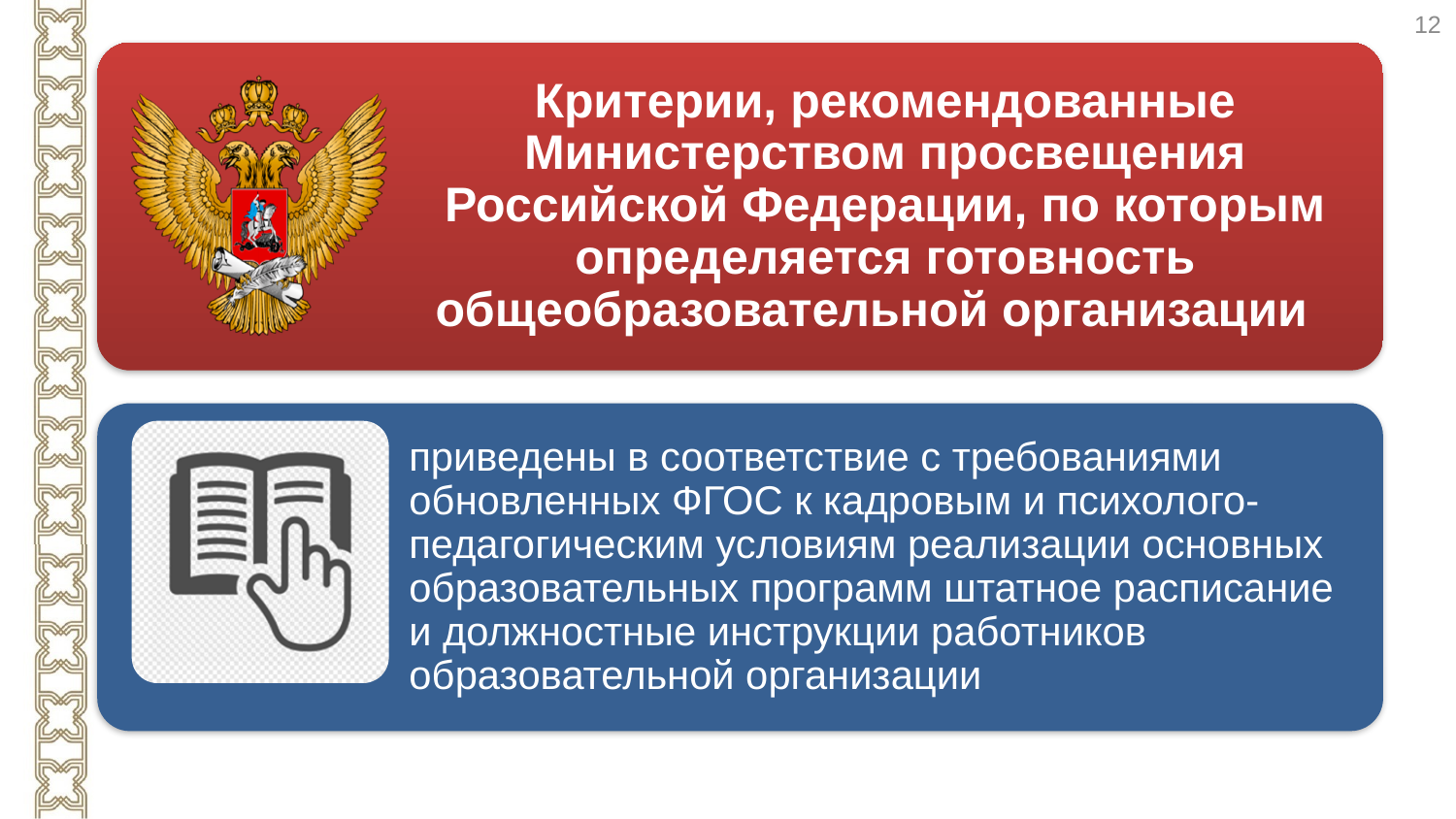

12
Критерии, рекомендованные Министерством просвещения Российской Федерации, по которым определяется готовность общеобразовательной организации
приведены в соответствие с требованиями обновленных ФГОС к кадровым и психолого-педагогическим условиям реализации основных образовательных программ штатное расписание и должностные инструкции работников образовательной организации